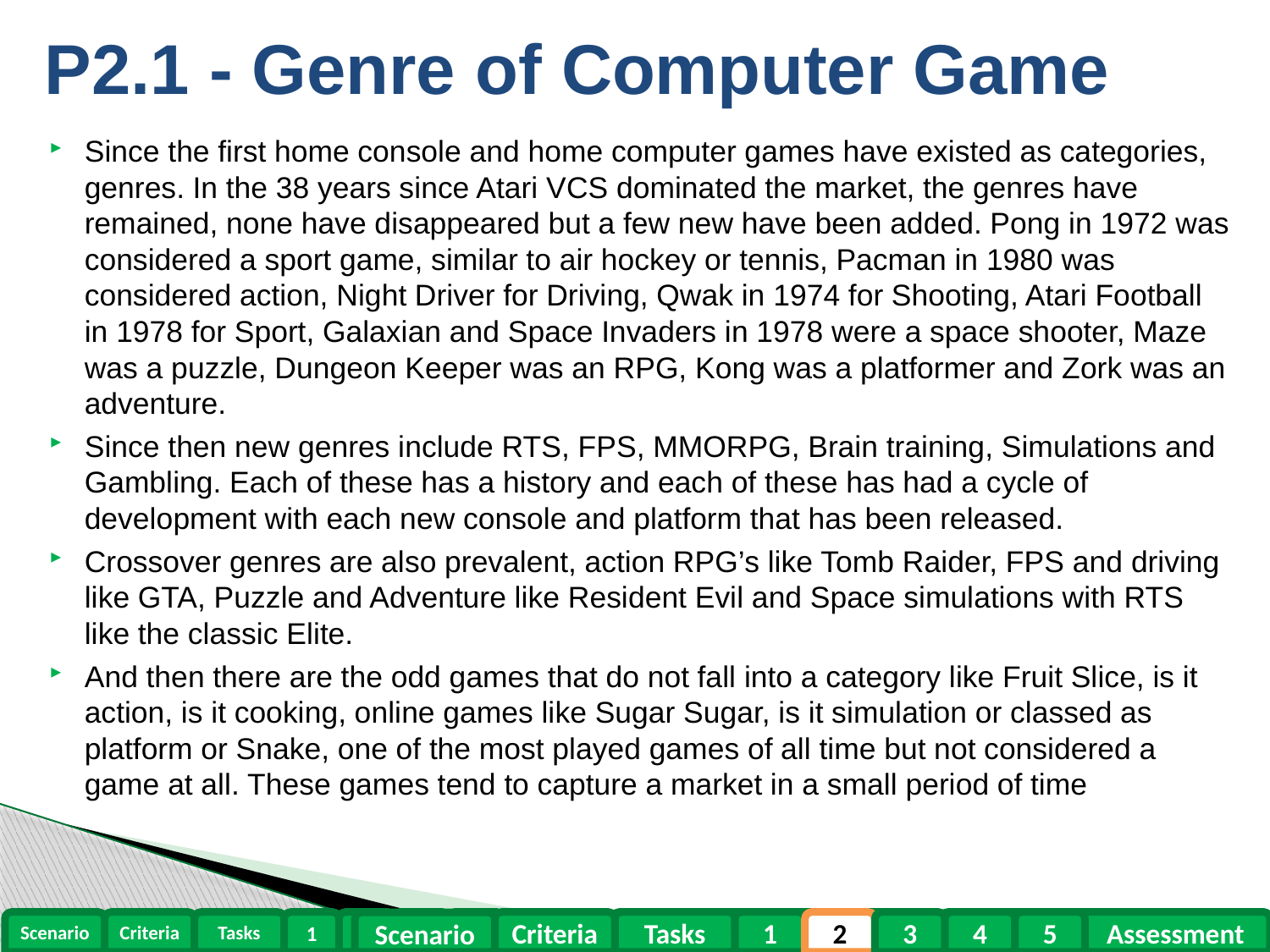

# P2.1 - Genre of Computer Game
Since the first home console and home computer games have existed as categories, genres. In the 38 years since Atari VCS dominated the market, the genres have remained, none have disappeared but a few new have been added. Pong in 1972 was considered a sport game, similar to air hockey or tennis, Pacman in 1980 was considered action, Night Driver for Driving, Qwak in 1974 for Shooting, Atari Football in 1978 for Sport, Galaxian and Space Invaders in 1978 were a space shooter, Maze was a puzzle, Dungeon Keeper was an RPG, Kong was a platformer and Zork was an adventure.
Since then new genres include RTS, FPS, MMORPG, Brain training, Simulations and Gambling. Each of these has a history and each of these has had a cycle of development with each new console and platform that has been released.
Crossover genres are also prevalent, action RPG’s like Tomb Raider, FPS and driving like GTA, Puzzle and Adventure like Resident Evil and Space simulations with RTS like the classic Elite.
And then there are the odd games that do not fall into a category like Fruit Slice, is it action, is it cooking, online games like Sugar Sugar, is it simulation or classed as platform or Snake, one of the most played games of all time but not considered a game at all. These games tend to capture a market in a small period of time
Criteria
Tasks
1
2
3
4
5
Assessment
Scenario